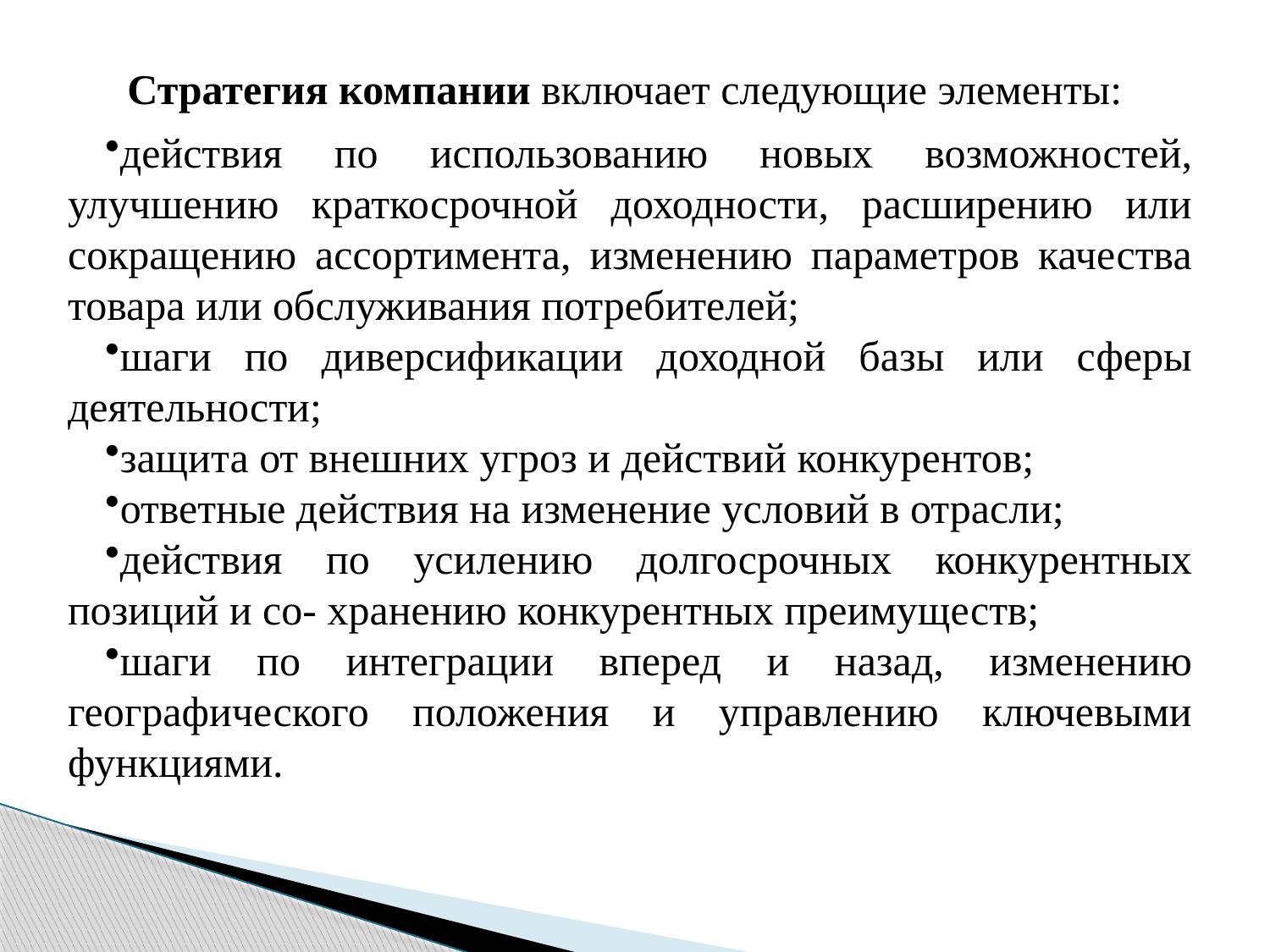

Стратегия компании включает следующие элементы:
действия по использованию новых возможностей, улучшению краткосрочной доходности, расширению или сокращению ассортимента, изменению параметров качества товара или обслуживания потребителей;
шаги по диверсификации доходной базы или сферы деятельности;
защита от внешних угроз и действий конкурентов;
ответные действия на изменение условий в отрасли;
действия по усилению долгосрочных конкурентных позиций и со- хранению конкурентных преимуществ;
шаги по интеграции вперед и назад, изменению географического положения и управлению ключевыми функциями.